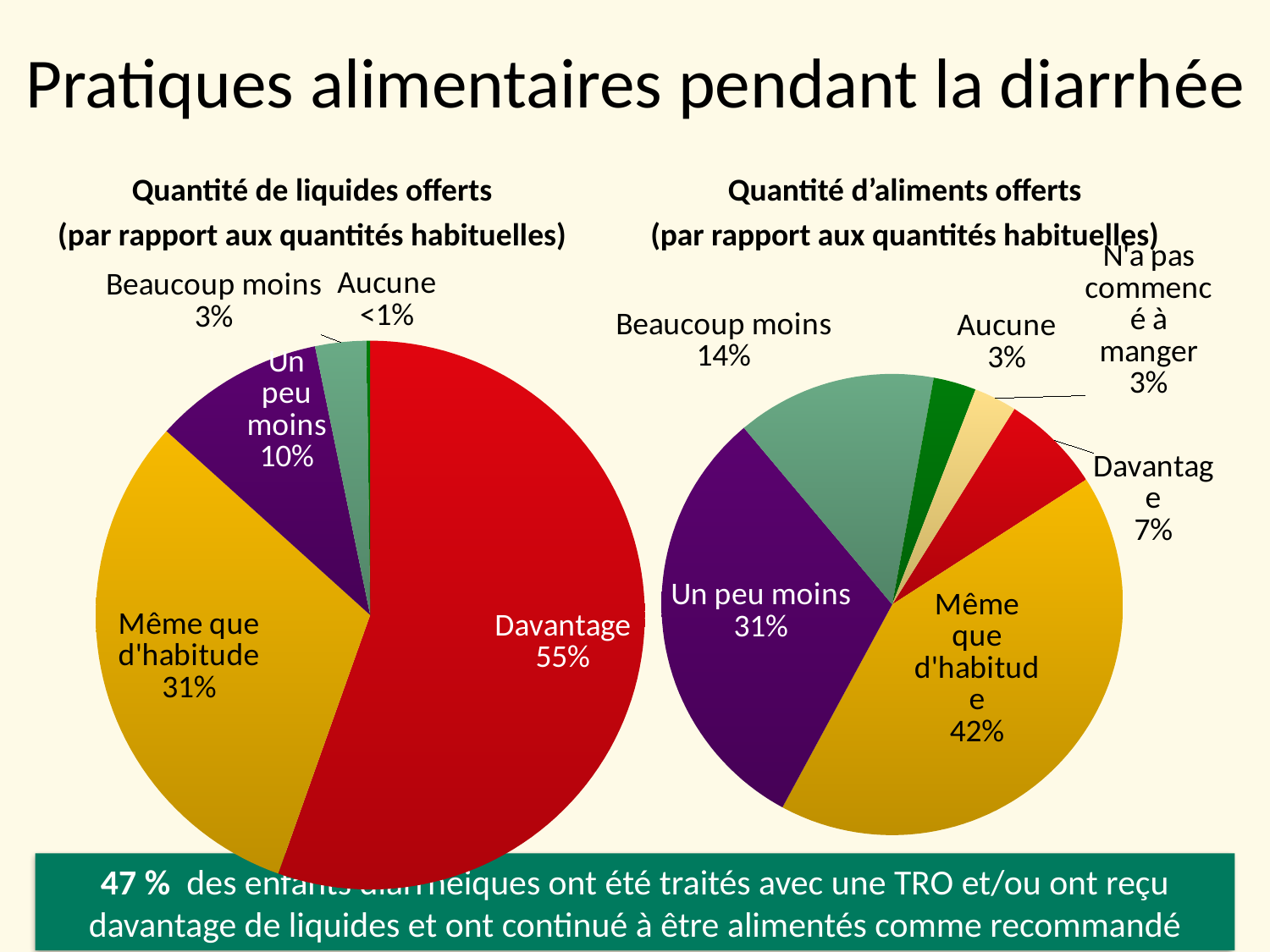

# Pratiques alimentaires pendant la diarrhée
Quantité de liquides offerts
(par rapport aux quantités habituelles)
Quantité d’aliments offerts
(par rapport aux quantités habituelles)

### Chart

| Category | Sales |
|---|---|
| Davantage | 7.0 |
| Même que d'habitude | 42.0 |
| Un peu moins | 31.0 |
| Beaucoup moins | 14.0 |
| Aucune | 3.0 |
| N'a pas commencé à manger | 3.0 |

### Chart

| Category | Sales |
|---|---|
| Davantage | 55.0 |
| Même que d'habitude | 31.0 |
| Un peu moins | 10.0 |
| Beaucoup moins | 3.0 |
| Aucune | 0.2 |
47 %  des enfants diarrhéiques ont été traités avec une TRO et/ou ont reçu davantage de liquides et ont continué à être alimentés comme recommandé